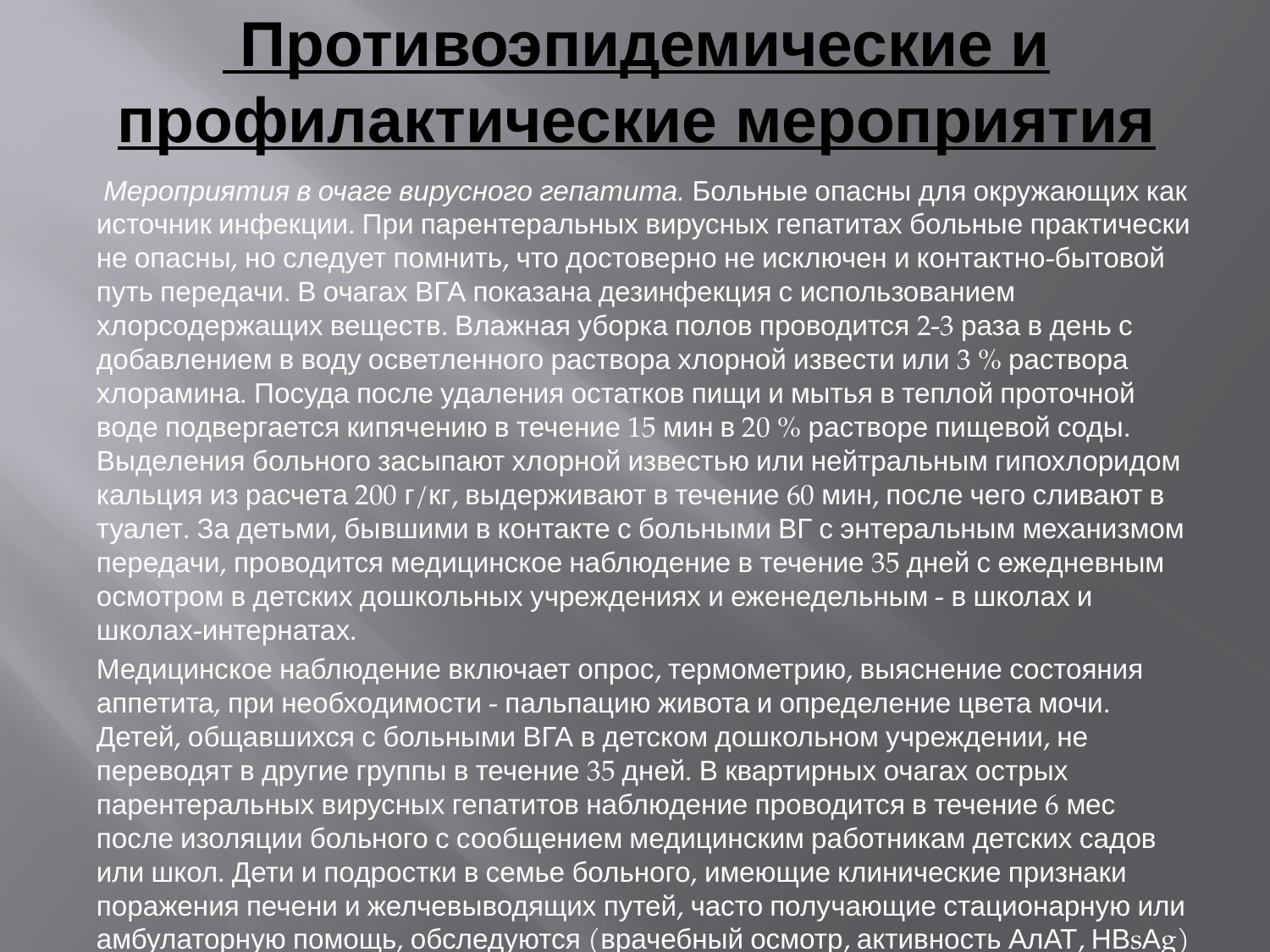

# Противоэпидемические и профилактические мероприятия
 Мероприятия в очаге вирусного гепатита. Больные опасны для окружающих как источник инфекции. При парентеральных вирусных гепатитах больные практически не опасны, но следует помнить, что достоверно не исключен и контактно-бытовой путь передачи. В очагах ВГА показана дезинфекция с использованием хлорсодержащих веществ. Влажная уборка полов проводится 2-3 раза в день с добавлением в воду осветленного раствора хлорной извести или 3 % раствора хлорамина. Посуда после удаления остатков пищи и мытья в теплой проточной воде подвергается кипячению в течение 15 мин в 20 % растворе пищевой соды. Выделения больного засыпают хлорной известью или нейтральным гипохлоридом кальция из расчета 200 г/кг, выдерживают в течение 60 мин, после чего сливают в туалет. За детьми, бывшими в контакте с больными ВГ с энтеральным механизмом передачи, проводится медицинское наблюдение в течение 35 дней с ежедневным осмотром в детских дошкольных учреждениях и еженедельным - в школах и школах-интернатах.
Медицинское наблюдение включает опрос, термометрию, выяснение состояния аппетита, при необходимости - пальпацию живота и определение цвета мочи. Детей, общавшихся с больными ВГА в детском дошкольном учреждении, не переводят в другие группы в течение 35 дней. В квартирных очагах острых парентеральных вирусных гепатитов наблюдение проводится в течение 6 мес после изоляции больного с сообщением медицинским работникам детских садов или школ. Дети и подростки в семье больного, имеющие клинические признаки поражения печени и желчевыводящих путей, часто получающие стационарную или амбулаторную помощь, обследуются (врачебный осмотр, активность АлАТ, НВsАg) при возникновении очага и далее при наличии показаний в течение 6 мес.